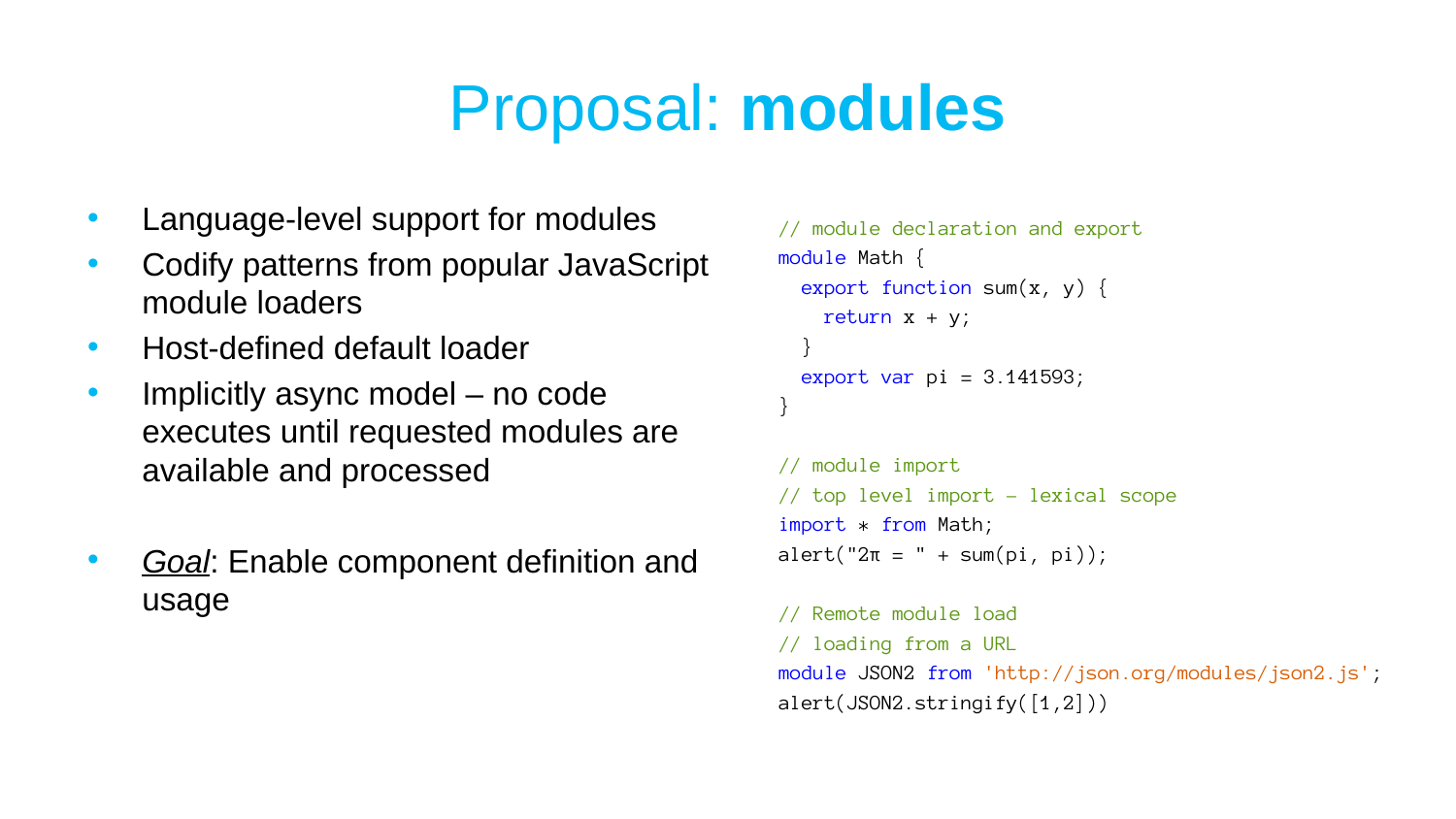

# Proposal: modules
// module declaration and export
module Math {
  export function sum(x, y) {
    return x + y;
  }
  export var pi = 3.141593;
}

// module import
// top level import – lexical scope
import * from Math;
alert("2π = " + sum(pi, pi));

// Remote module load
// loading from a URL
module JSON2 from 'http://json.org/modules/json2.js';
alert(JSON2.stringify([1,2]))
Language-level support for modules
Codify patterns from popular JavaScript module loaders
Host-defined default loader
Implicitly async model – no code executes until requested modules are available and processed

Goal: Enable component definition and usage